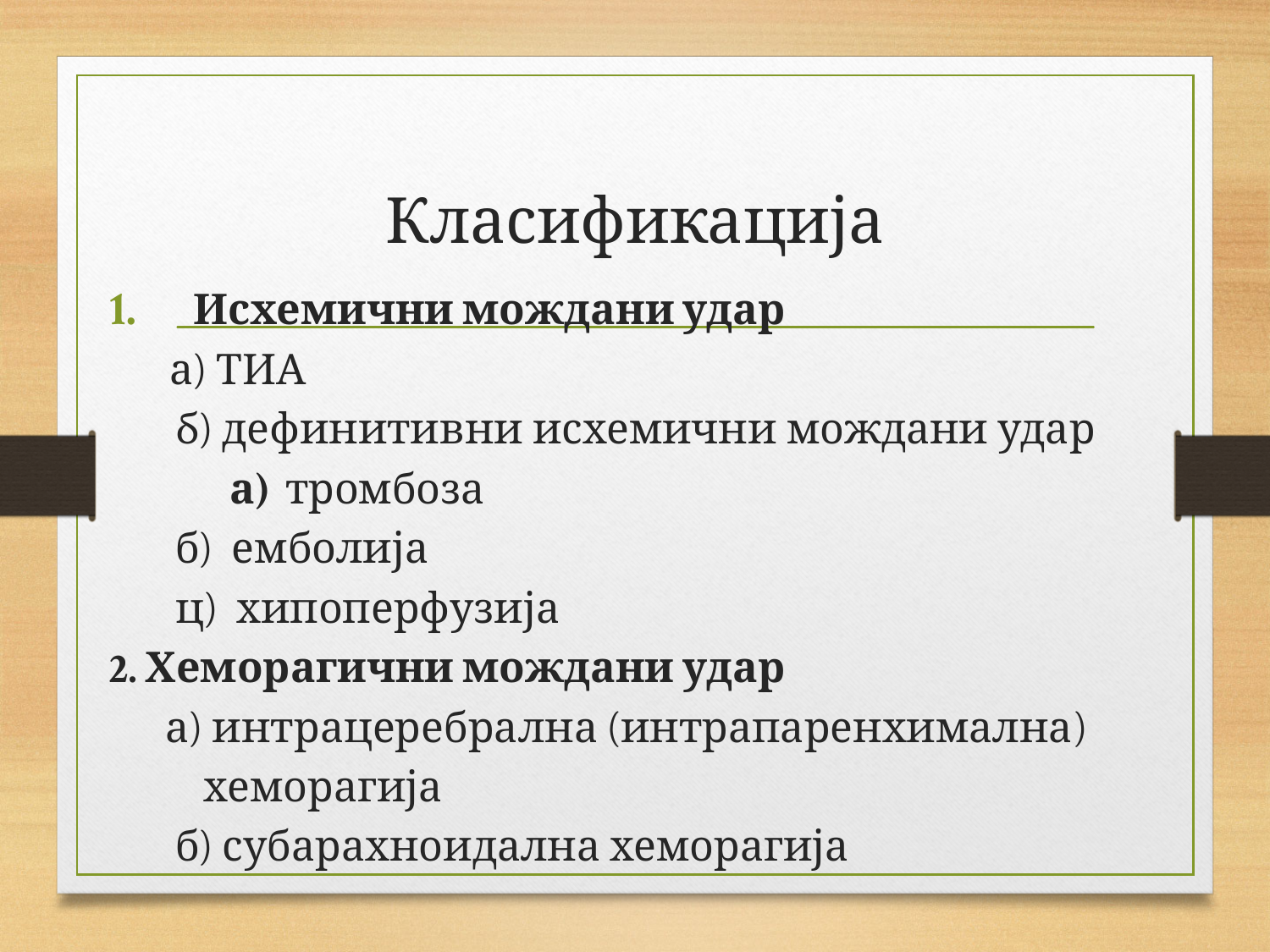

# Класификација
Исхемични мождани удар
       а) ТИА
       б) дефинитивни исхемични мождани удар
              а)  тромбоза
       б)  емболија
       ц)  хипоперфузија
2. Хеморагични мождани удар
      а) интрацеребрална (интрапаренхимална)
          хеморагија
       б) субарахноидална хеморагија